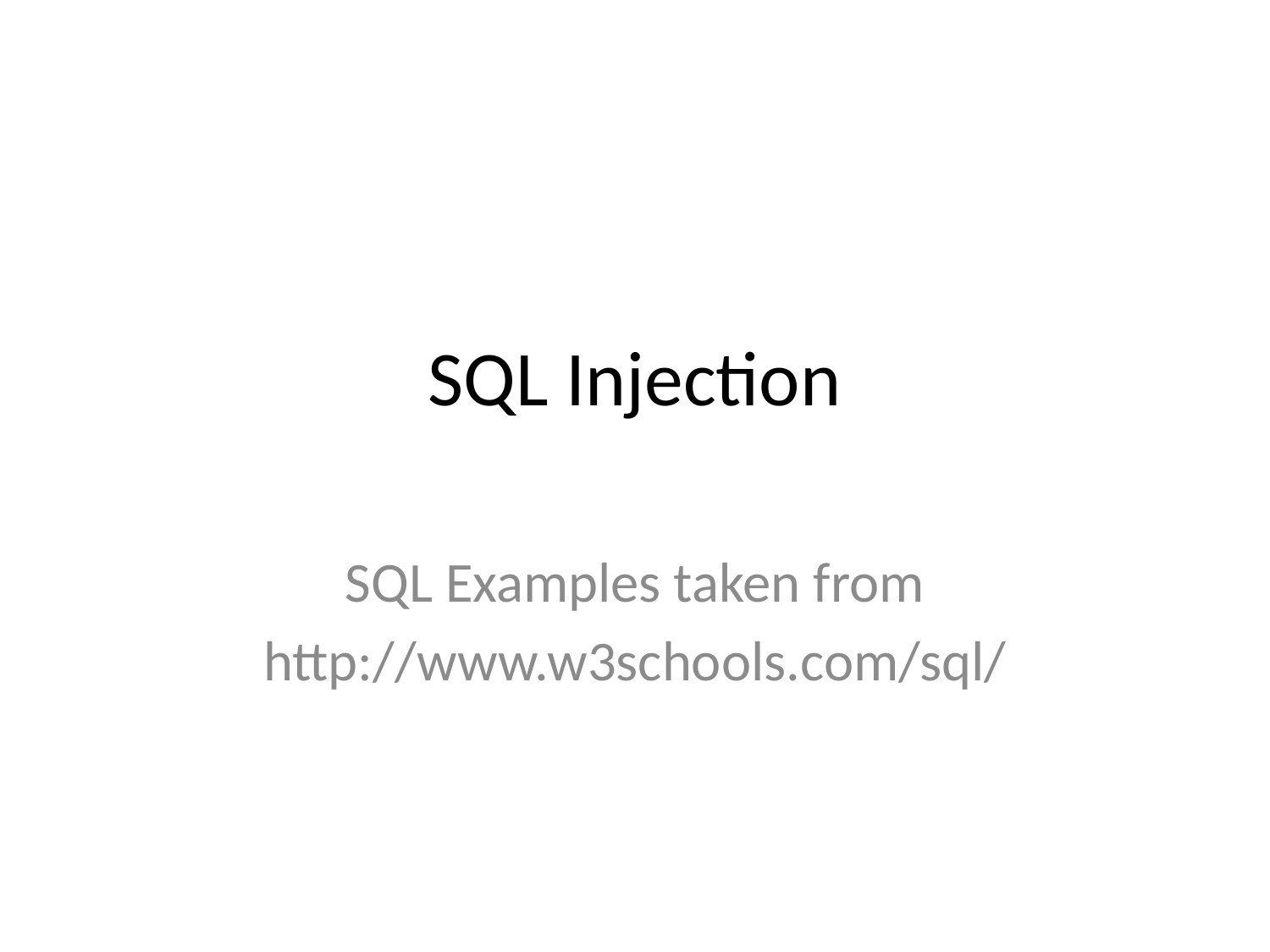

# SQL Injection
SQL Examples taken from
http://www.w3schools.com/sql/